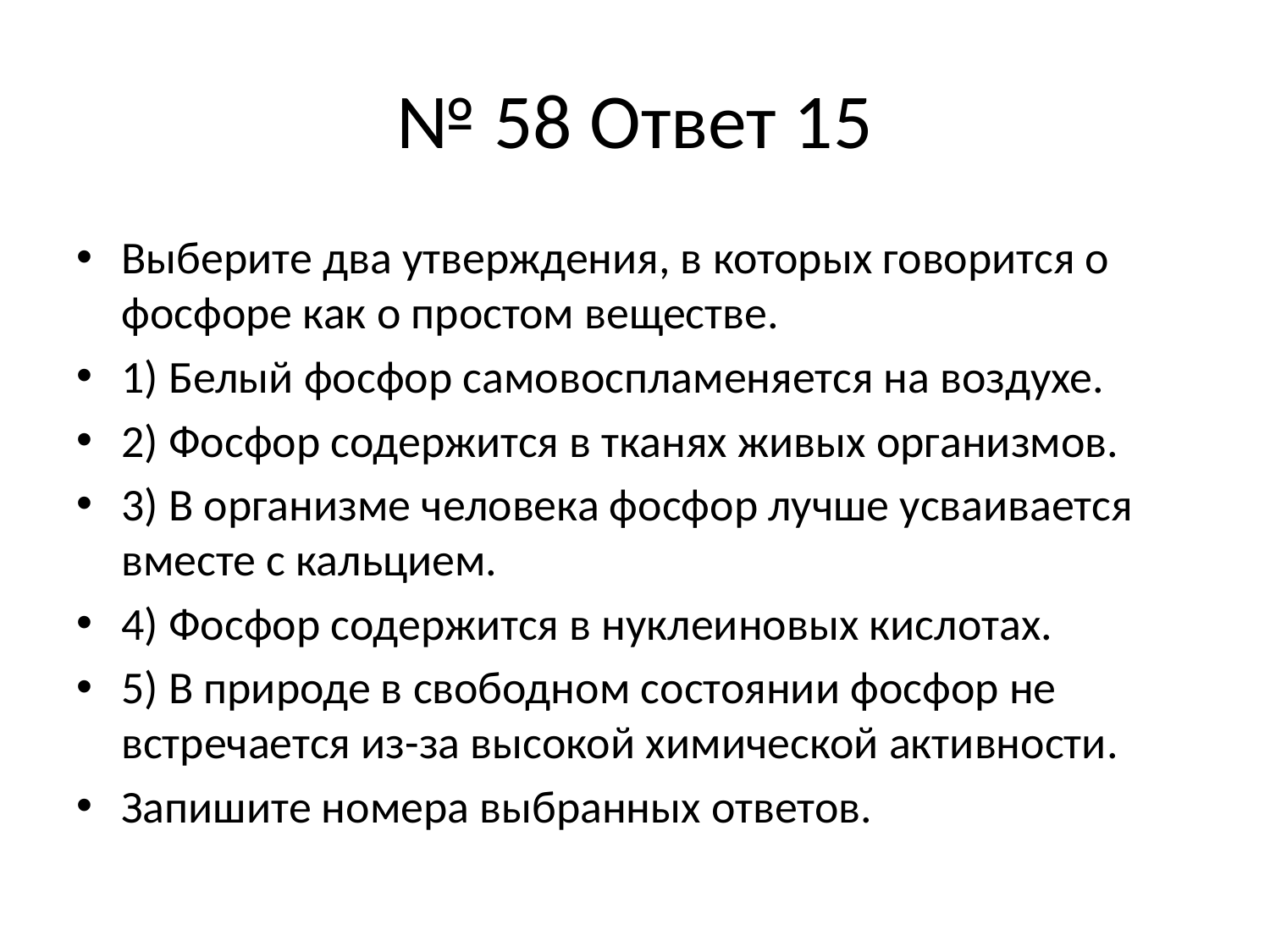

# № 58 Ответ 15
Выберите два утверждения, в которых говорится о фосфоре как о простом веществе.
1) Белый фосфор самовоспламеняется на воздухе.
2) Фосфор содержится в тканях живых организмов.
3) В организме человека фосфор лучше усваивается вместе с кальцием.
4) Фосфор содержится в нуклеиновых кислотах.
5) В природе в свободном состоянии фосфор не встречается из-за высокой химической активности.
Запишите номера выбранных ответов.